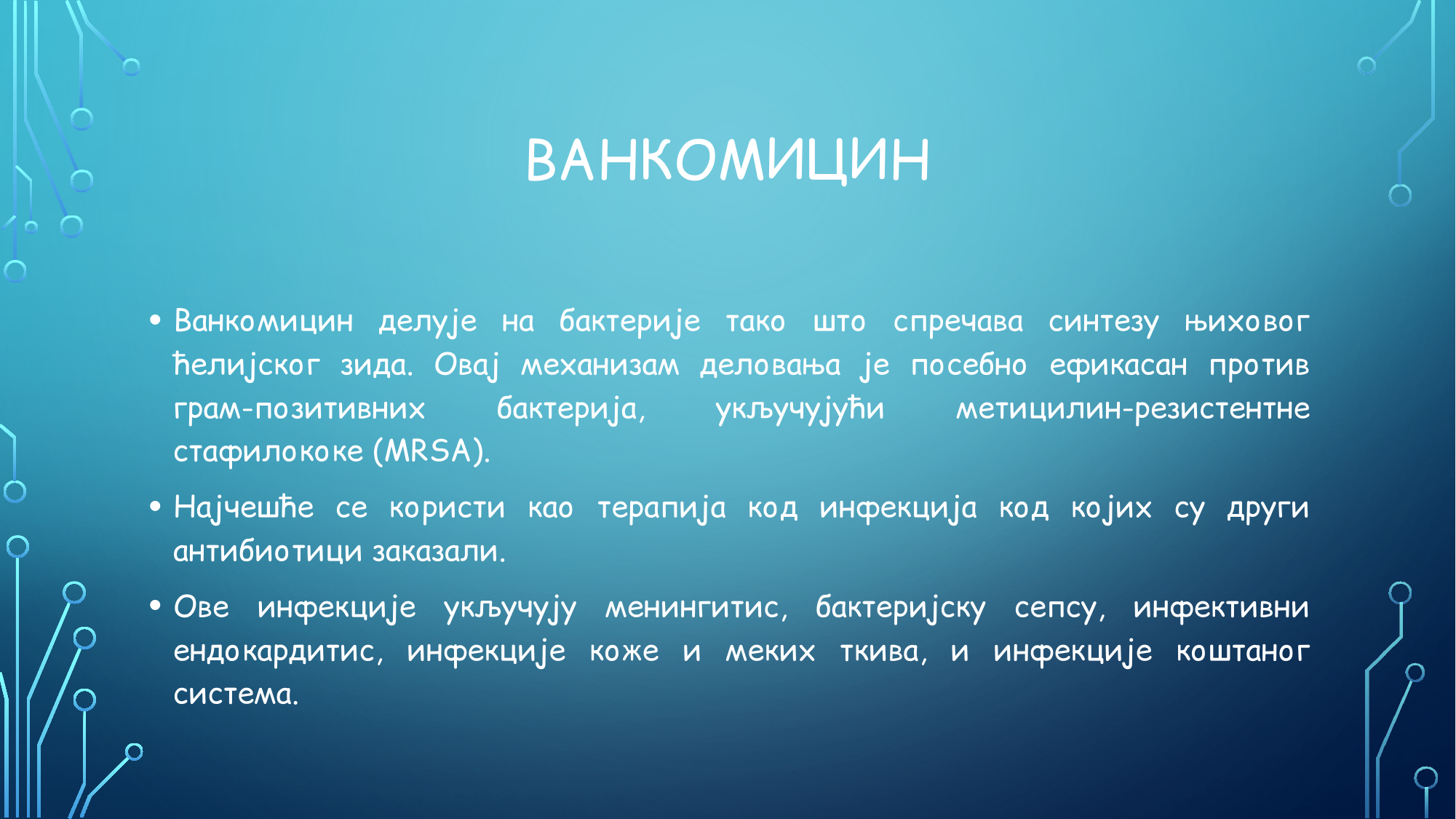

# Ванкомицин
Ванкомицин делује на бактерије тако што спречава синтезу њиховог ћелијског зида. Овај механизам деловања је посебно ефикасан против грам-позитивних бактерија, укључујући метицилин-резистентне стафилококе (MRSA).
Најчешће се користи као терапија код инфекција код којих су други антибиотици заказали.
Ове инфекције укључују менингитис, бактеријску сепсу, инфективни ендокардитис, инфекције коже и меких ткива, и инфекције коштаног система.